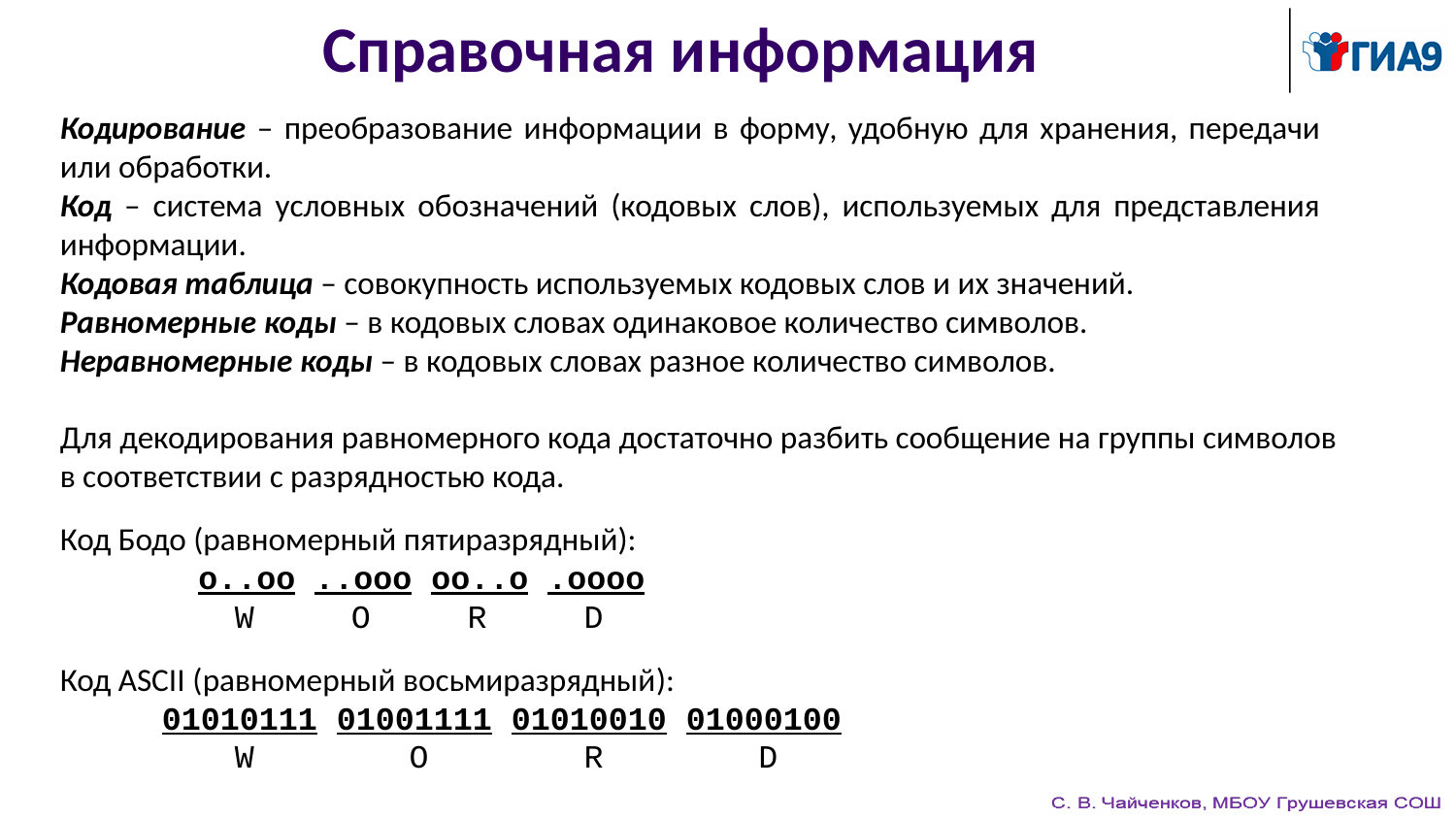

# Справочная информация
Кодирование – преобразование информации в форму, удобную для хранения, передачи или обработки.
Код – система условных обозначений (кодовых слов), используемых для представления информации.
Кодовая таблица – совокупность используемых кодовых слов и их значений.
Равномерные коды – в кодовых словах одинаковое количество символов.
Неравномерные коды – в кодовых словах разное количество символов.
Для декодирования равномерного кода достаточно разбить сообщение на группы символов в соответствии с разрядностью кода.
Код Бодо (равномерный пятиразрядный):
                   о..оо ..ооо оо..о .оооо
         W     O     R     D
Код ASCII (равномерный восьмиразрядный):
              01010111 01001111 01010010 01000100 
         W        O        R        D